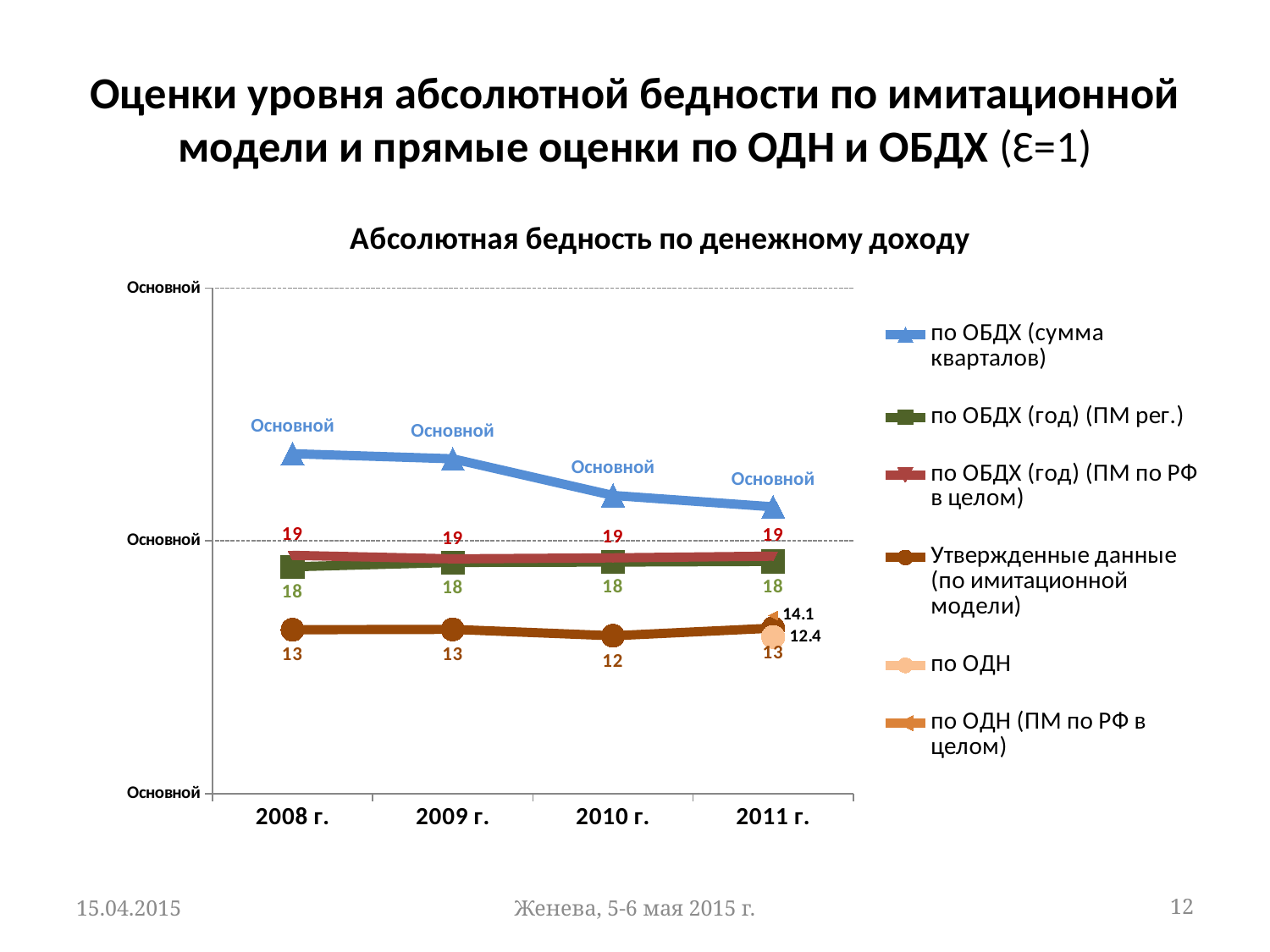

# Оценки уровня абсолютной бедности по имитационной модели и прямые оценки по ОДН и ОБДХ (Ɛ=1)

### Chart: Абсолютная бедность по денежному доходу

| Category | по ОБДХ (сумма кварталов) | по ОБДХ (год) (ПМ рег.) | по ОБДХ (год) (ПМ по РФ в целом) | Утвержденные данные (по имитационной модели) | по ОДН | по ОДН (ПМ по РФ в целом) |
|---|---|---|---|---|---|---|
| 2008 г. | 26.9 | 17.94995 | 18.85589 | 12.969555646936817 | None | None |
| 2009 г. | 26.5 | 18.29896 | 18.57773 | 12.997962759677748 | None | None |
| 2010 г. | 23.6 | 18.32587 | 18.65663 | 12.49305192326808 | None | None |
| 2011 г. | 22.7 | 18.37489 | 18.79016 | 13.097006838223113 | 12.4 | 14.1 |
15.04.2015
Женева, 5-6 мая 2015 г.
12